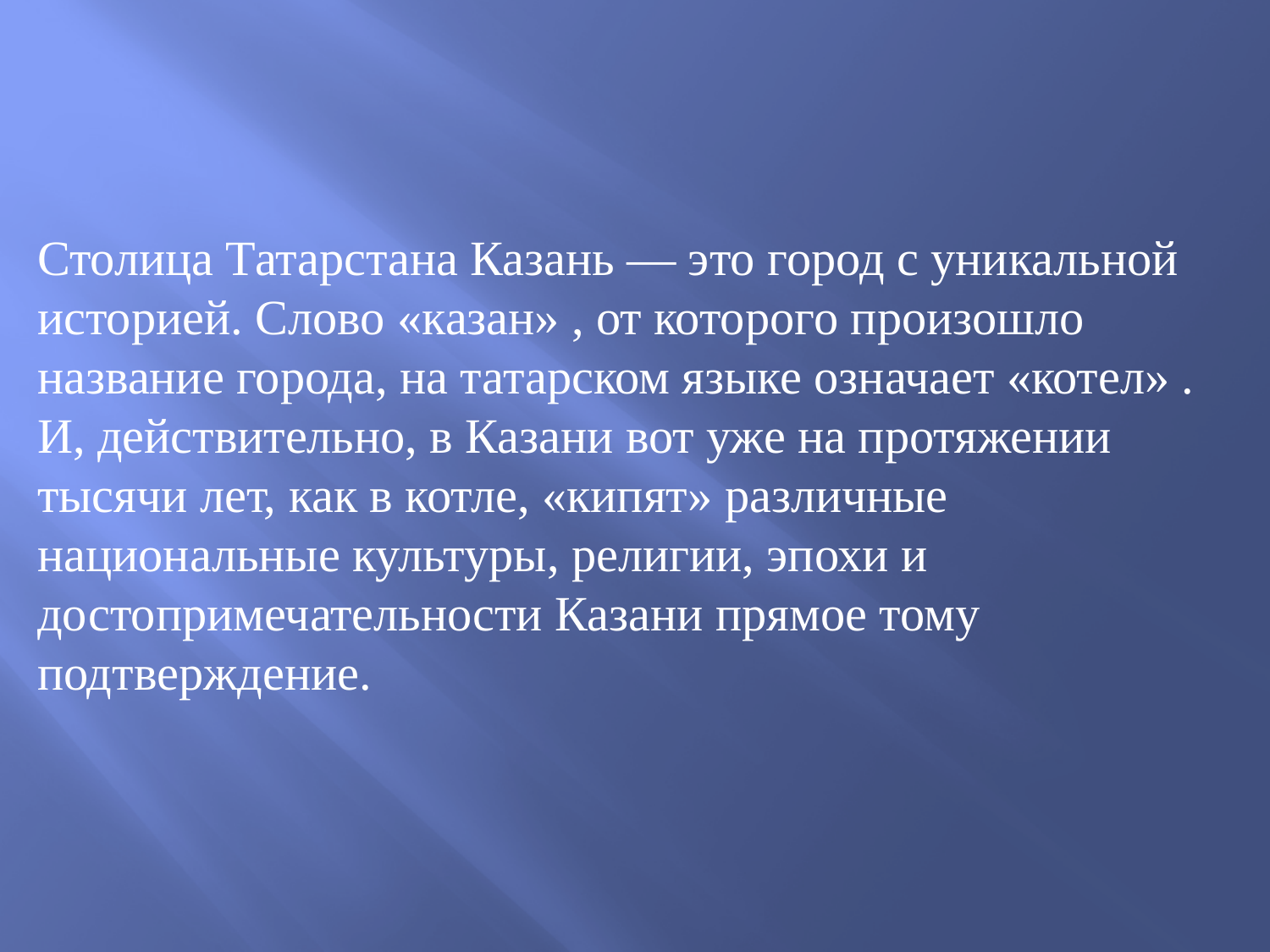

#
Столица Татарстана Казань — это город с уникальной историей. Слово «казан» , от которого произошло название города, на татарском языке означает «котел» . И, действительно, в Казани вот уже на протяжении тысячи лет, как в котле, «кипят» различные национальные культуры, религии, эпохи и достопримечательности Казани прямое тому подтверждение.